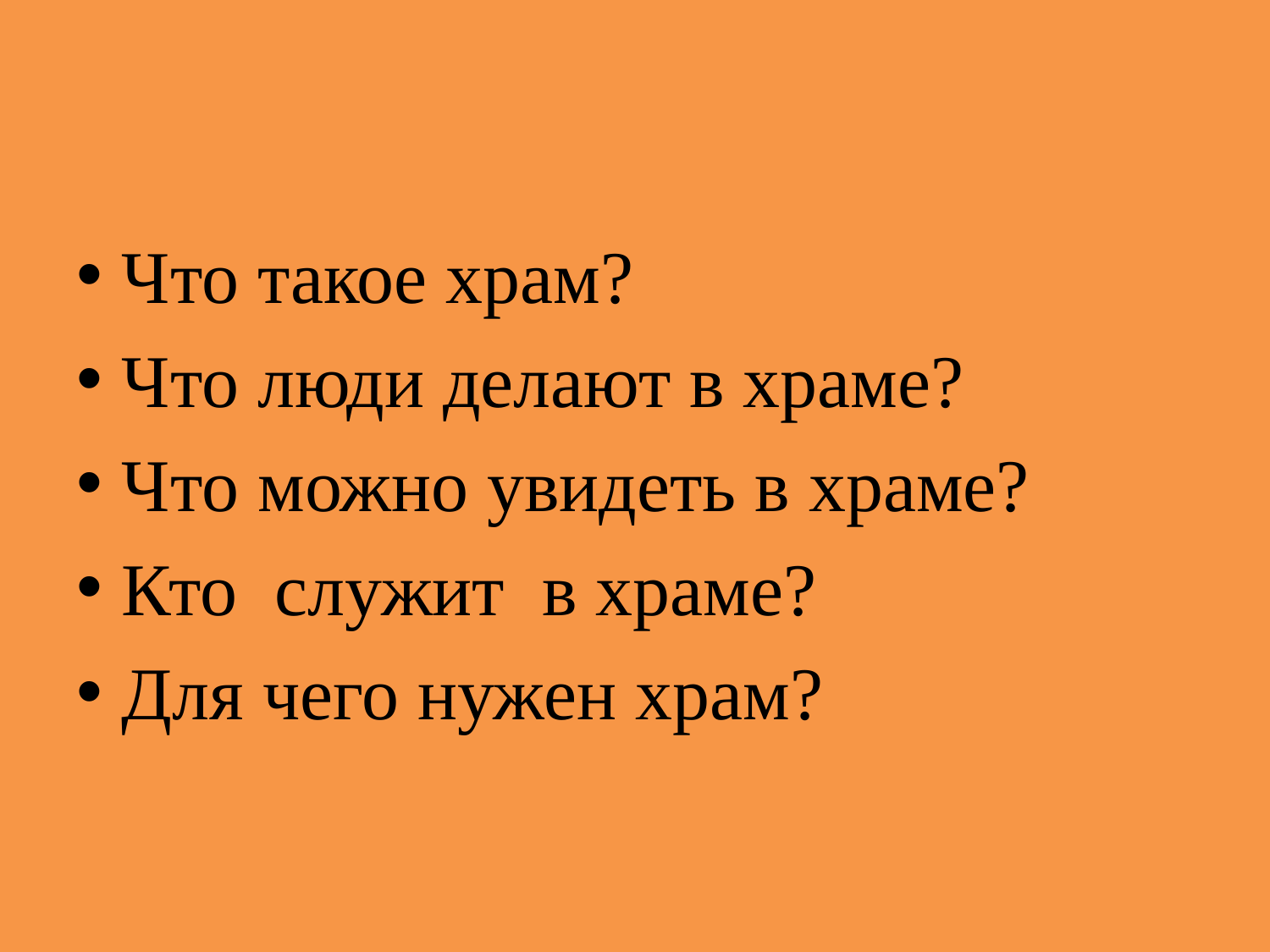

Что такое храм?
Что люди делают в храме?
Что можно увидеть в храме?
Кто  служит  в храме?
Для чего нужен храм?